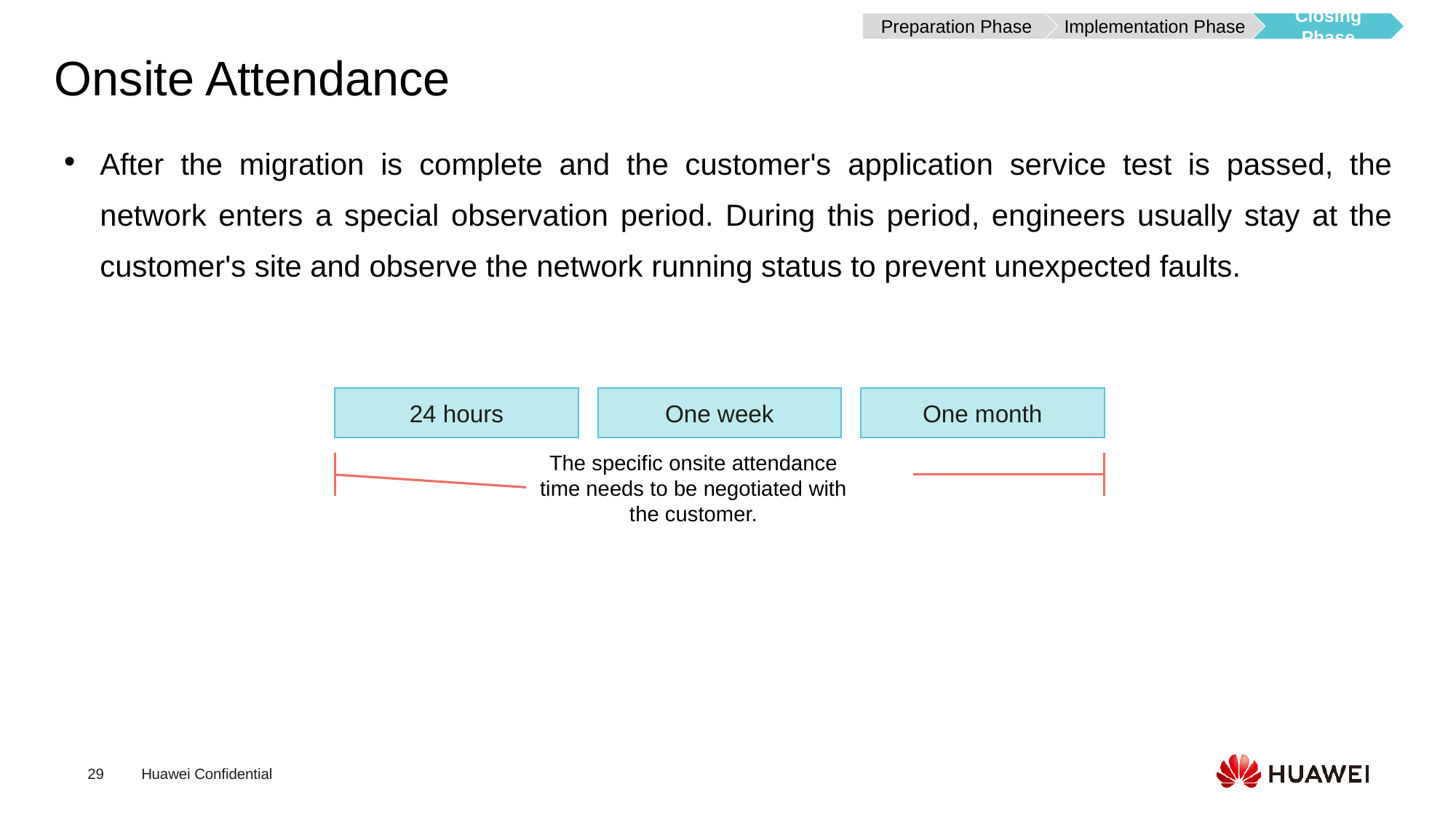

Preparation Phase
Implementation Phase
Closing Phase
# Onsite Attendance
After the migration is complete and the customer's application service test is passed, the network enters a special observation period. During this period, engineers usually stay at the customer's site and observe the network running status to prevent unexpected faults.

24 hours
One week
One month
The specific onsite attendance time needs to be negotiated with the customer.